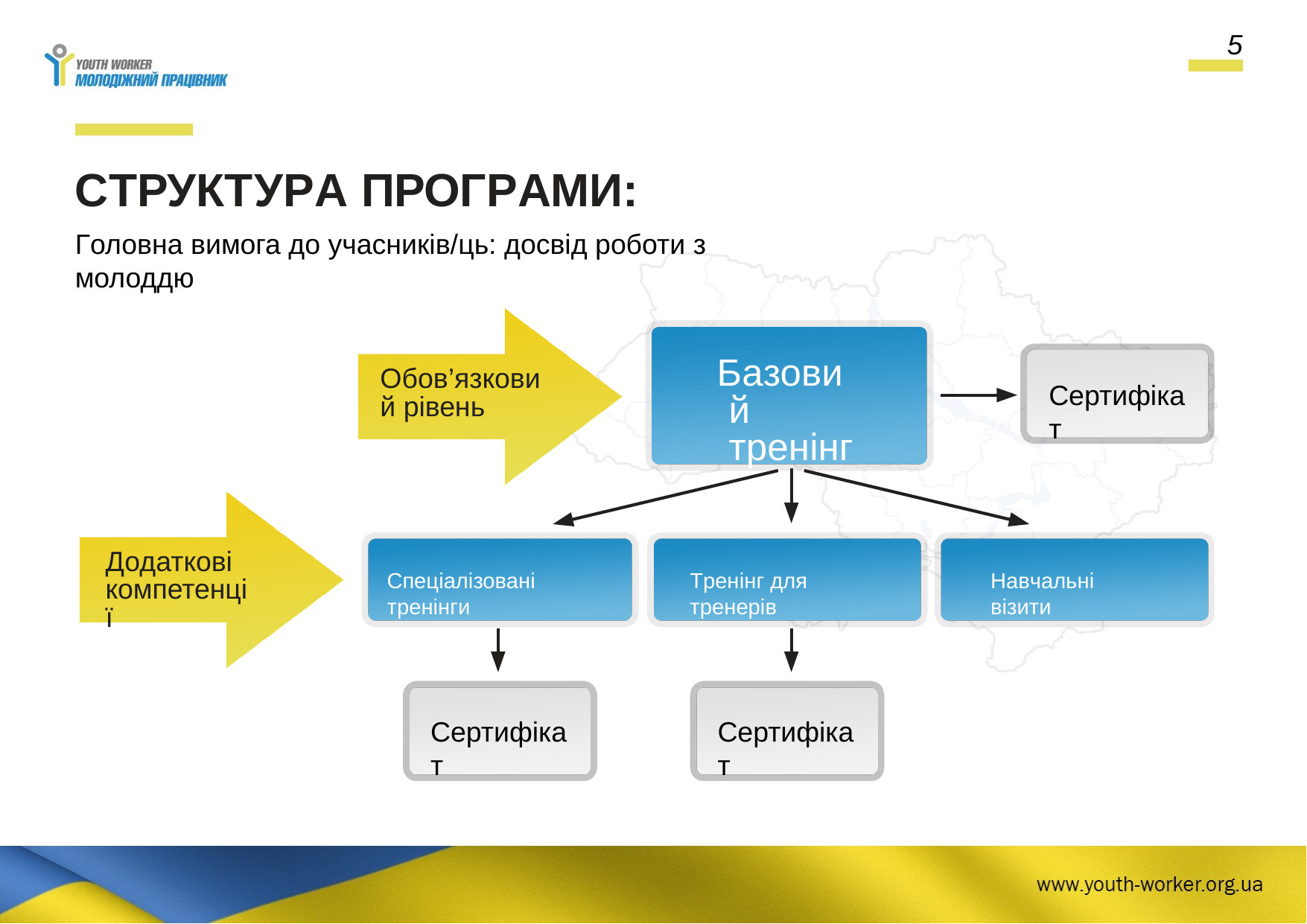

5
# СТРУКТУРА ПРОГРАМИ:
Головна вимога до учасників/ць: досвід роботи з молоддю

Базовий тренінг
Обов’язковий рівень
Сертифікат

Додаткові компетенції
Спеціалізовані тренінги
Тренінг для тренерів
Навчальні візити

Сертифікат
Сертифікат